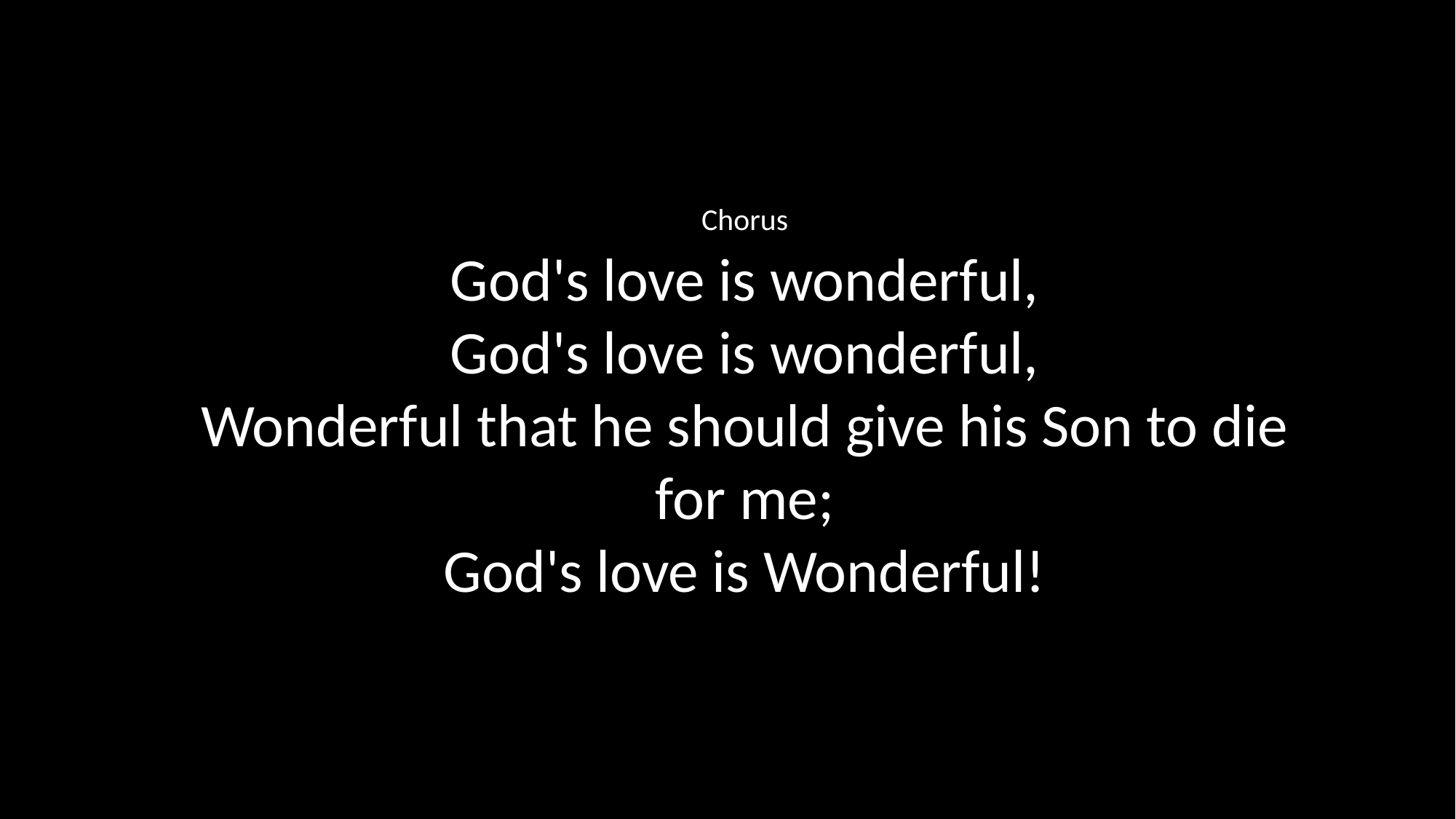

Chorus
God's love is wonderful,
God's love is wonderful,
Wonderful that he should give his Son to die for me;
God's love is Wonderful!